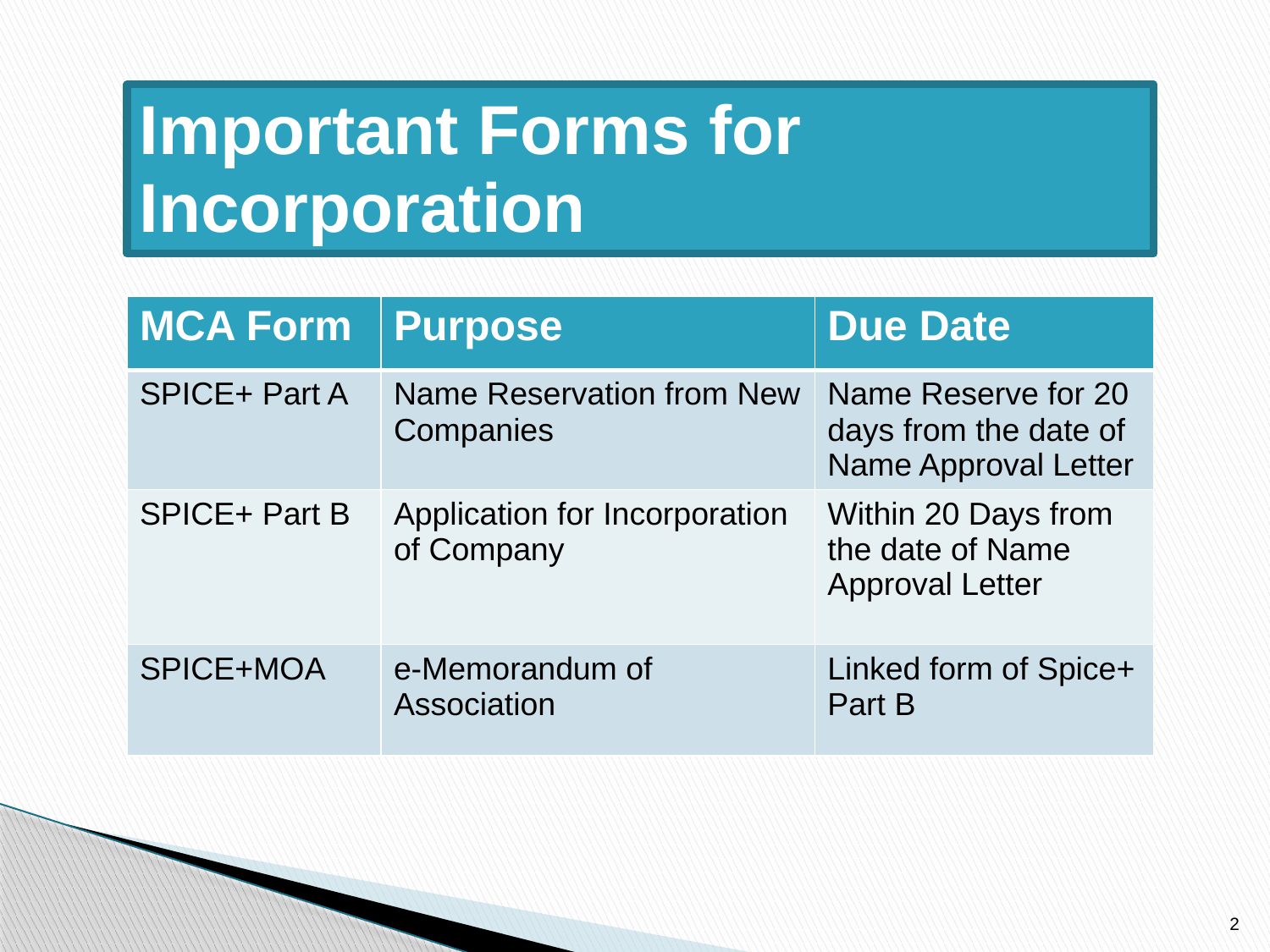

# Important Forms for Incorporation
| MCA Form | Purpose | Due Date |
| --- | --- | --- |
| SPICE+ Part A | Name Reservation from New Companies | Name Reserve for 20 days from the date of Name Approval Letter |
| SPICE+ Part B | Application for Incorporation of Company | Within 20 Days from the date of Name Approval Letter |
| SPICE+MOA | e-Memorandum of Association | Linked form of Spice+ Part B |
2